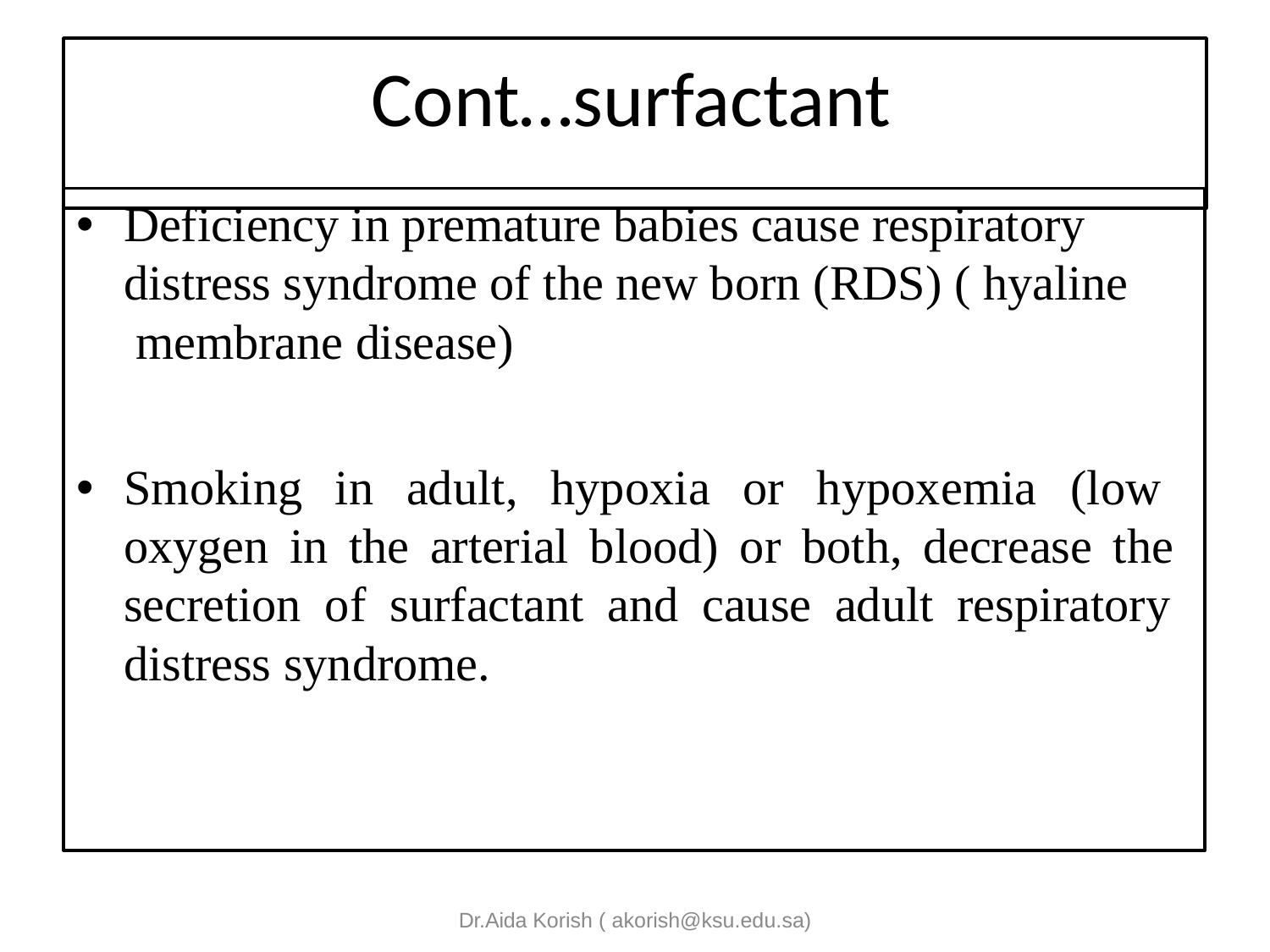

# Cont…surfactant

Deficiency in premature babies cause respiratory  distress syndrome of the new born (RDS) ( hyaline  membrane disease)

Smoking in adult, hypoxia or hypoxemia (low  oxygen in the arterial blood) or both, decrease the  secretion of surfactant and cause adult respiratory  distress syndrome.
Dr.Aida Korish ( akorish@ksu.edu.sa)